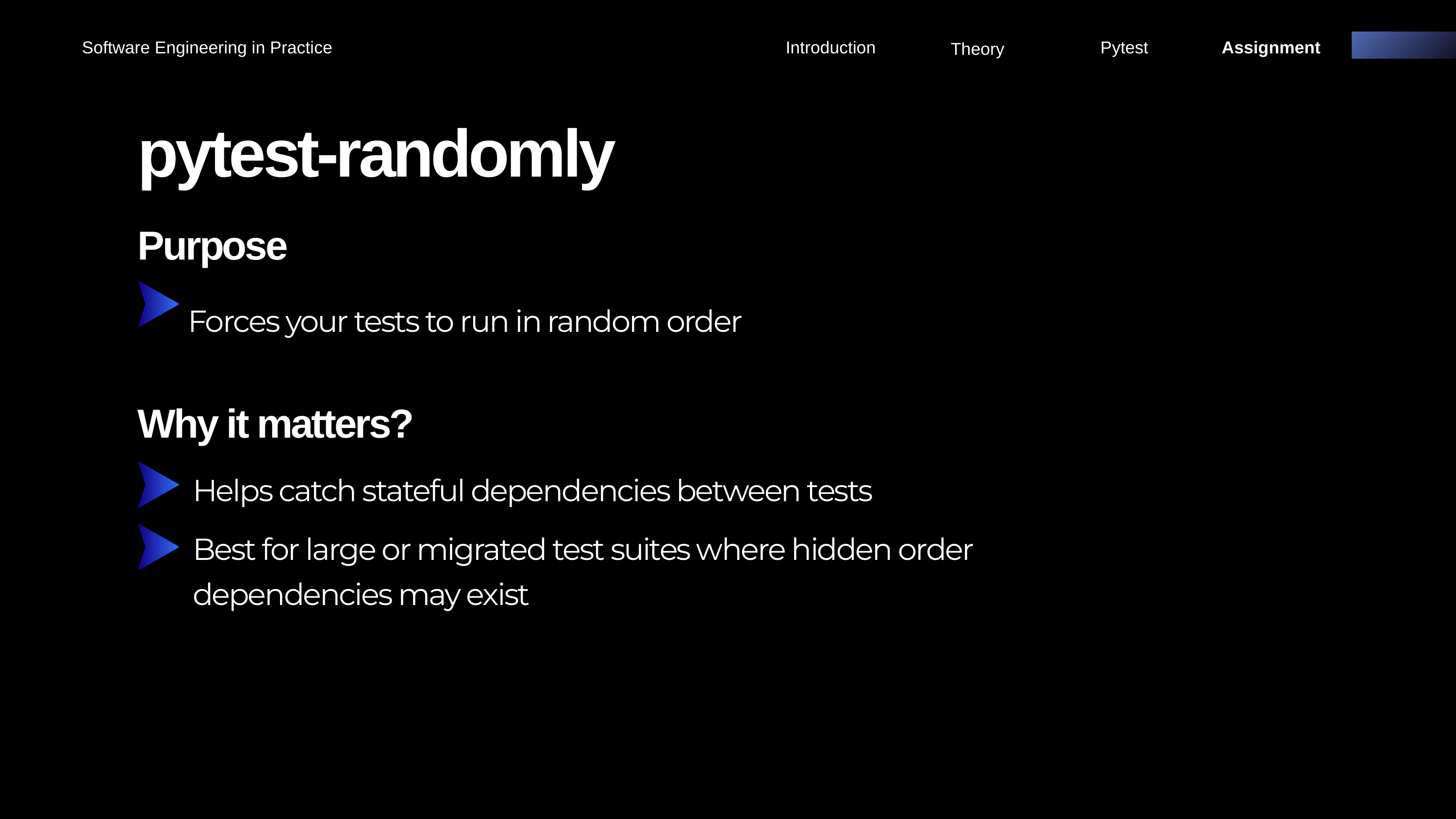

Software Engineering in Practice
Introduction
Pytest
Assignment
Theory
pytest-randomly
Purpose
Forces your tests to run in random order

Why it matters?
Helps catch stateful dependencies between tests

Best for large or migrated test suites where hidden order dependencies may exist